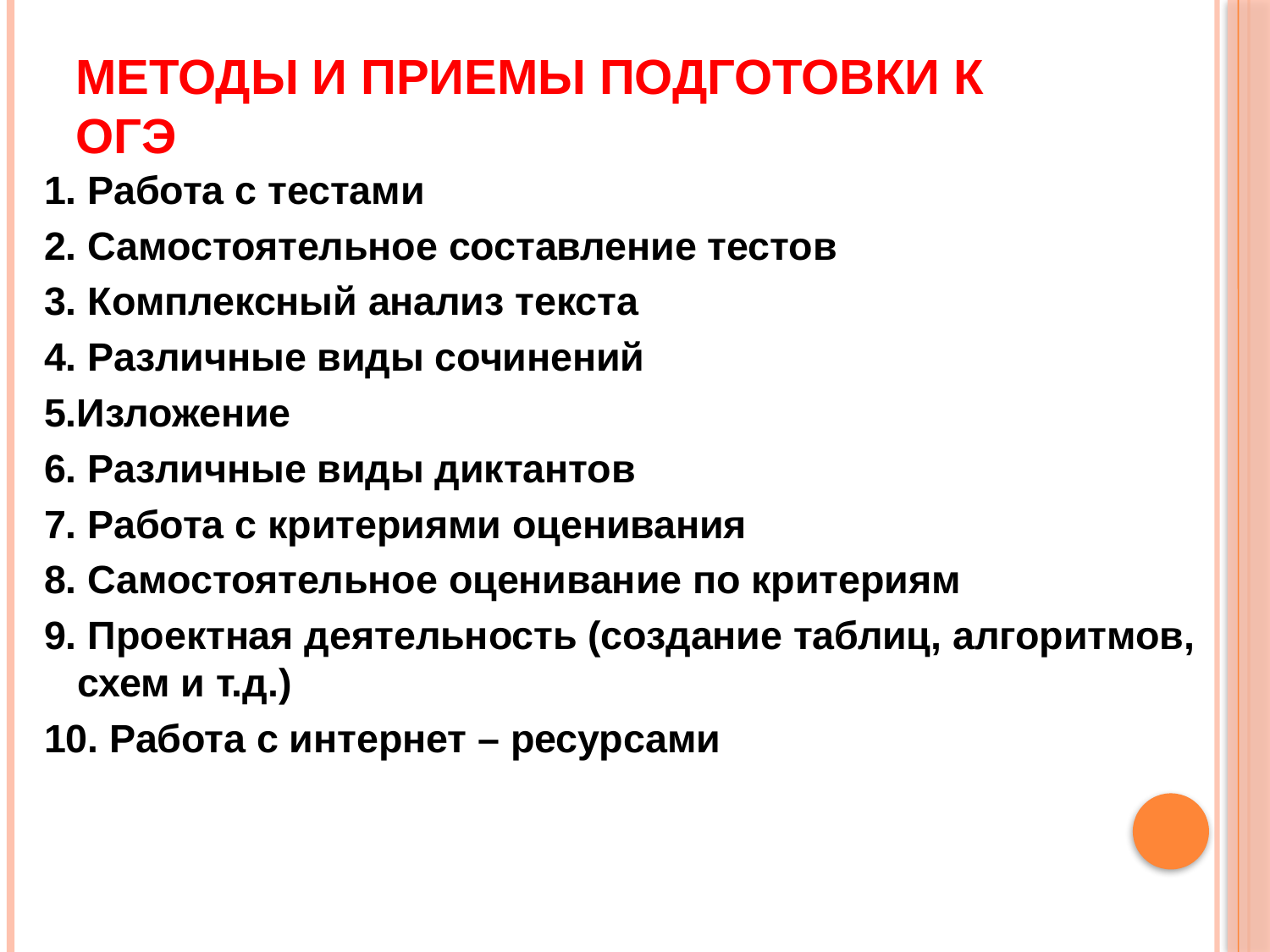

# Методы и приемы подготовки к ОГЭ
1. Работа с тестами
2. Самостоятельное составление тестов
3. Комплексный анализ текста
4. Различные виды сочинений
5.Изложение
6. Различные виды диктантов
7. Работа с критериями оценивания
8. Самостоятельное оценивание по критериям
9. Проектная деятельность (создание таблиц, алгоритмов, схем и т.д.)
10. Работа с интернет – ресурсами.